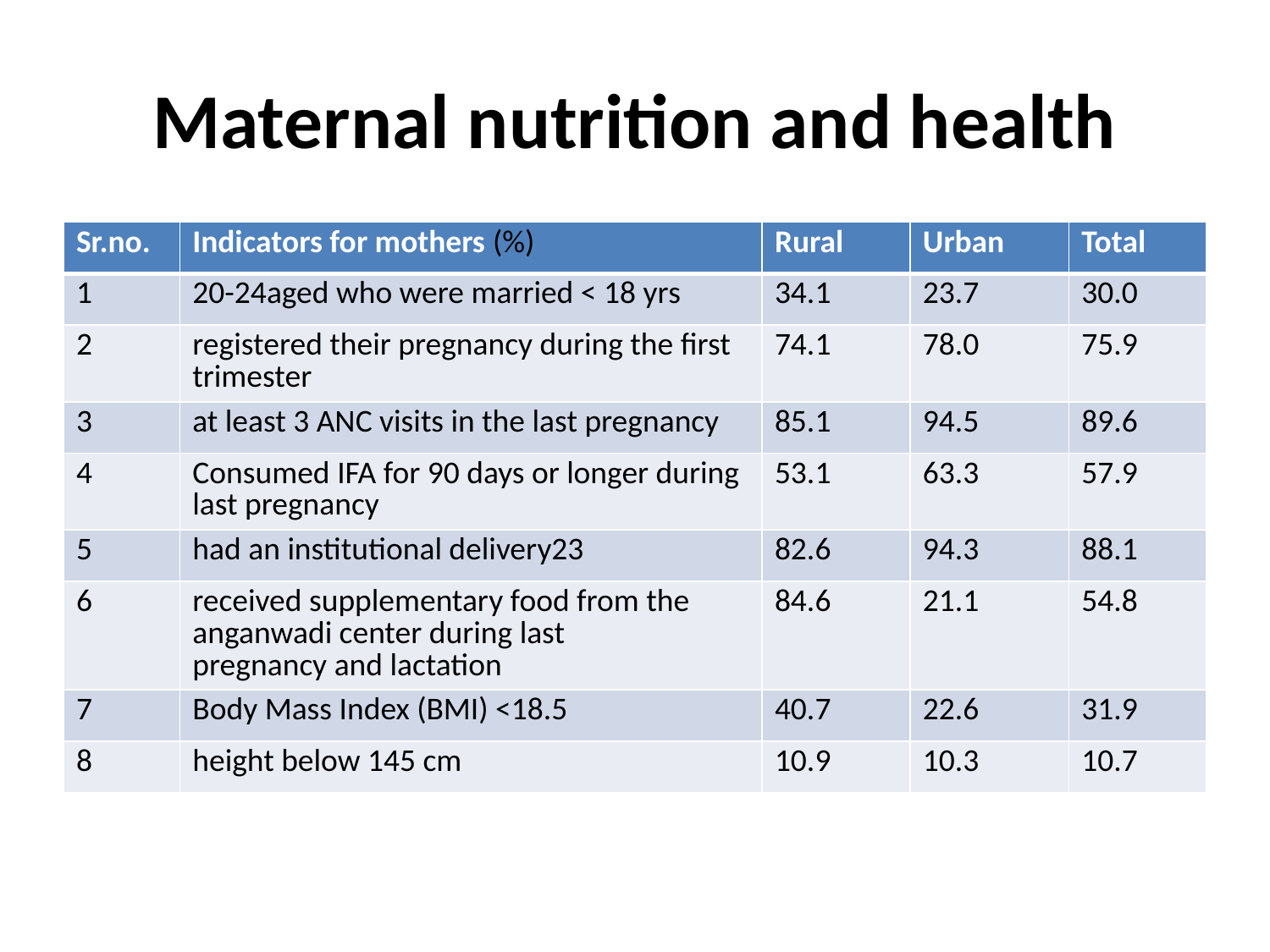

# Maternal nutrition and health
| Sr.no. | Indicators for mothers (%) | Rural | Urban | Total |
| --- | --- | --- | --- | --- |
| 1 | 20-24aged who were married < 18 yrs | 34.1 | 23.7 | 30.0 |
| 2 | registered their pregnancy during the first trimester | 74.1 | 78.0 | 75.9 |
| 3 | at least 3 ANC visits in the last pregnancy | 85.1 | 94.5 | 89.6 |
| 4 | Consumed IFA for 90 days or longer during last pregnancy | 53.1 | 63.3 | 57.9 |
| 5 | had an institutional delivery23 | 82.6 | 94.3 | 88.1 |
| 6 | received supplementary food from the anganwadi center during last pregnancy and lactation | 84.6 | 21.1 | 54.8 |
| 7 | Body Mass Index (BMI) <18.5 | 40.7 | 22.6 | 31.9 |
| 8 | height below 145 cm | 10.9 | 10.3 | 10.7 |